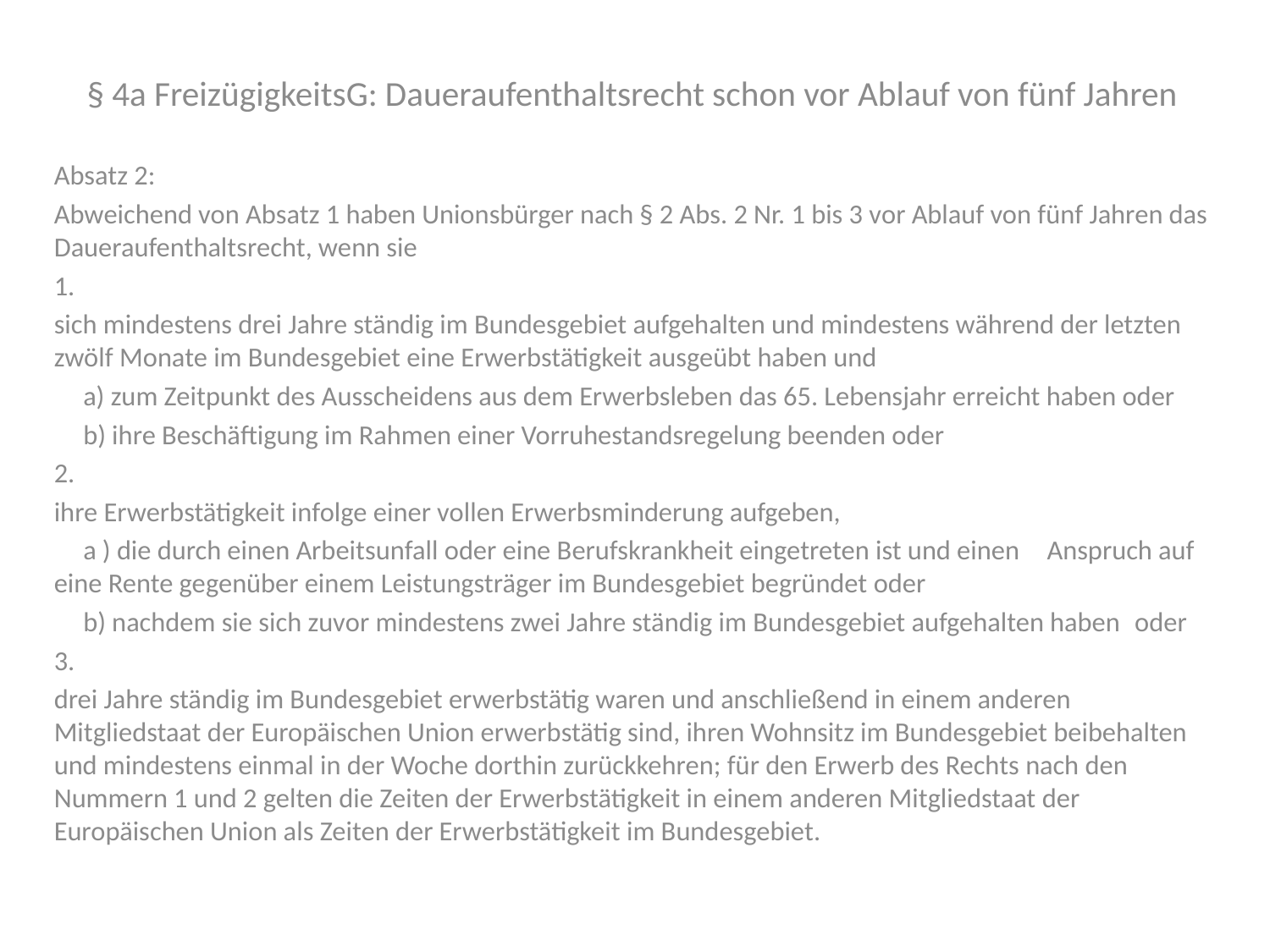

§ 4a FreizügigkeitsG: Daueraufenthaltsrecht schon vor Ablauf von fünf Jahren

Absatz 2:
Abweichend von Absatz 1 haben Unionsbürger nach § 2 Abs. 2 Nr. 1 bis 3 vor Ablauf von fünf Jahren das Daueraufenthaltsrecht, wenn sie
1.
sich mindestens drei Jahre ständig im Bundesgebiet aufgehalten und mindestens während der letzten zwölf Monate im Bundesgebiet eine Erwerbstätigkeit ausgeübt haben und
	a) zum Zeitpunkt des Ausscheidens aus dem Erwerbsleben das 65. Lebensjahr erreicht haben oder
	b) ihre Beschäftigung im Rahmen einer Vorruhestandsregelung beenden oder
2.
ihre Erwerbstätigkeit infolge einer vollen Erwerbsminderung aufgeben,
	a ) die durch einen Arbeitsunfall oder eine Berufskrankheit eingetreten ist und einen 		Anspruch auf eine Rente gegenüber einem Leistungsträger im Bundesgebiet begründet oder
	b) nachdem sie sich zuvor mindestens zwei Jahre ständig im Bundesgebiet aufgehalten haben 	oder
3.
drei Jahre ständig im Bundesgebiet erwerbstätig waren und anschließend in einem anderen Mitgliedstaat der Europäischen Union erwerbstätig sind, ihren Wohnsitz im Bundesgebiet beibehalten und mindestens einmal in der Woche dorthin zurückkehren; für den Erwerb des Rechts nach den Nummern 1 und 2 gelten die Zeiten der Erwerbstätigkeit in einem anderen Mitgliedstaat der Europäischen Union als Zeiten der Erwerbstätigkeit im Bundesgebiet.